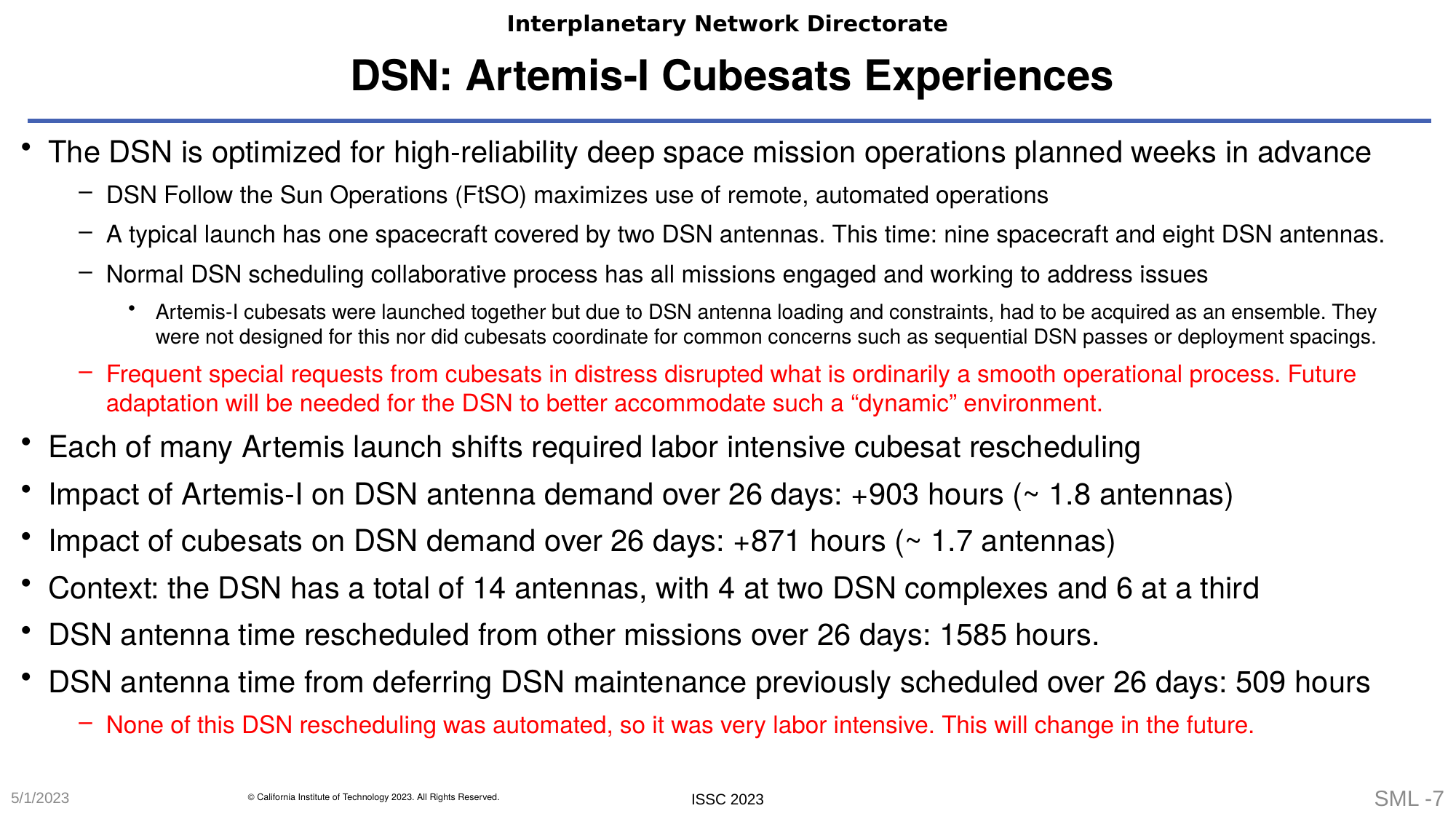

# DSN: Artemis-I Cubesats Experiences
The DSN is optimized for high-reliability deep space mission operations planned weeks in advance
DSN Follow the Sun Operations (FtSO) maximizes use of remote, automated operations
A typical launch has one spacecraft covered by two DSN antennas. This time: nine spacecraft and eight DSN antennas.
Normal DSN scheduling collaborative process has all missions engaged and working to address issues
Artemis-I cubesats were launched together but due to DSN antenna loading and constraints, had to be acquired as an ensemble. They were not designed for this nor did cubesats coordinate for common concerns such as sequential DSN passes or deployment spacings.
Frequent special requests from cubesats in distress disrupted what is ordinarily a smooth operational process. Future adaptation will be needed for the DSN to better accommodate such a “dynamic” environment.
Each of many Artemis launch shifts required labor intensive cubesat rescheduling
Impact of Artemis-I on DSN antenna demand over 26 days: +903 hours (~ 1.8 antennas)
Impact of cubesats on DSN demand over 26 days: +871 hours (~ 1.7 antennas)
Context: the DSN has a total of 14 antennas, with 4 at two DSN complexes and 6 at a third
DSN antenna time rescheduled from other missions over 26 days: 1585 hours.
DSN antenna time from deferring DSN maintenance previously scheduled over 26 days: 509 hours
None of this DSN rescheduling was automated, so it was very labor intensive. This will change in the future.

5/1/2023
SML -7
ISSC 2023